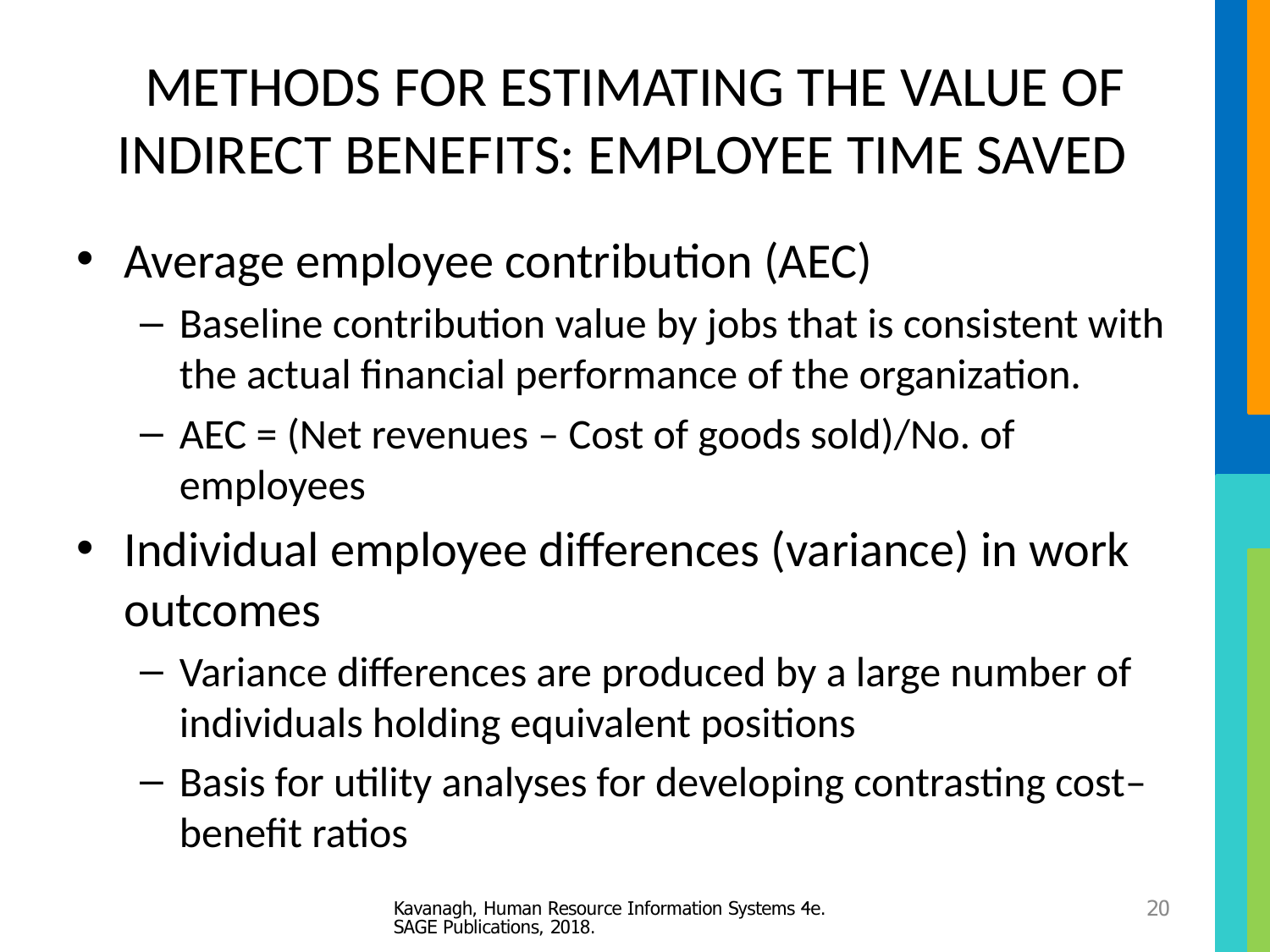

# METHODS FOR ESTIMATING THE VALUE OF INDIRECT BENEFITS: EMPLOYEE TIME SAVED
Average employee contribution (AEC)
Baseline contribution value by jobs that is consistent with the actual financial performance of the organization.
AEC = (Net revenues – Cost of goods sold)/No. of employees
Individual employee differences (variance) in work outcomes
Variance differences are produced by a large number of individuals holding equivalent positions
Basis for utility analyses for developing contrasting cost–benefit ratios
Kavanagh, Human Resource Information Systems 4e. SAGE Publications, 2018.
20